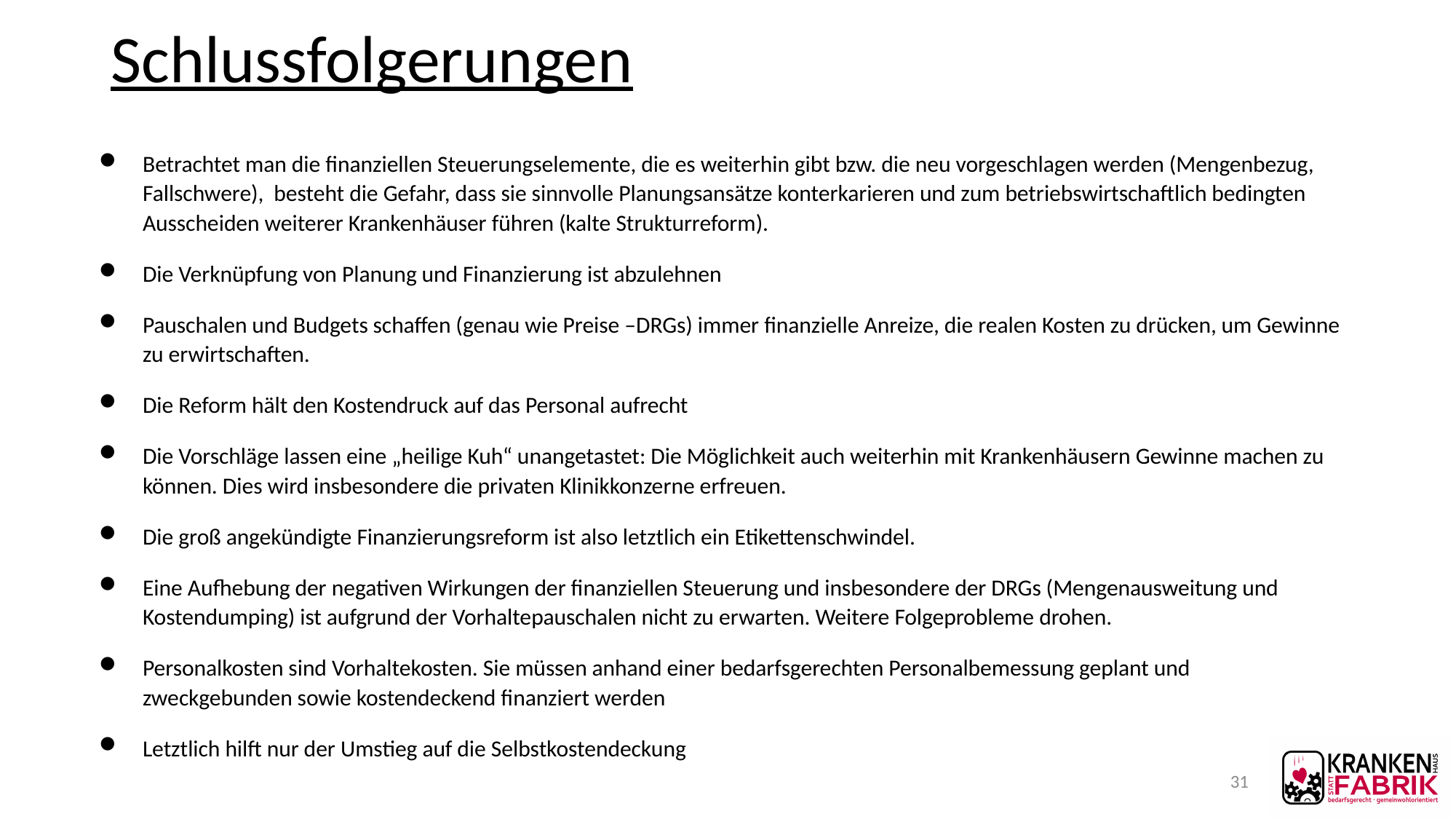

# Schlussfolgerungen
Betrachtet man die finanziellen Steuerungselemente, die es weiterhin gibt bzw. die neu vorgeschlagen werden (Mengenbezug, Fallschwere),  besteht die Gefahr, dass sie sinnvolle Planungsansätze konterkarieren und zum betriebswirtschaftlich bedingten Ausscheiden weiterer Krankenhäuser führen (kalte Strukturreform).
Die Verknüpfung von Planung und Finanzierung ist abzulehnen
Pauschalen und Budgets schaffen (genau wie Preise –DRGs) immer finanzielle Anreize, die realen Kosten zu drücken, um Gewinne zu erwirtschaften.
Die Reform hält den Kostendruck auf das Personal aufrecht
Die Vorschläge lassen eine „heilige Kuh“ unangetastet: Die Möglichkeit auch weiterhin mit Krankenhäusern Gewinne machen zu können. Dies wird insbesondere die privaten Klinikkonzerne erfreuen.
Die groß angekündigte Finanzierungsreform ist also letztlich ein Etikettenschwindel.
Eine Aufhebung der negativen Wirkungen der finanziellen Steuerung und insbesondere der DRGs (Mengenausweitung und Kostendumping) ist aufgrund der Vorhaltepauschalen nicht zu erwarten. Weitere Folgeprobleme drohen.
Personalkosten sind Vorhaltekosten. Sie müssen anhand einer bedarfsgerechten Personalbemessung geplant und zweckgebunden sowie kostendeckend finanziert werden
Letztlich hilft nur der Umstieg auf die Selbstkostendeckung
31